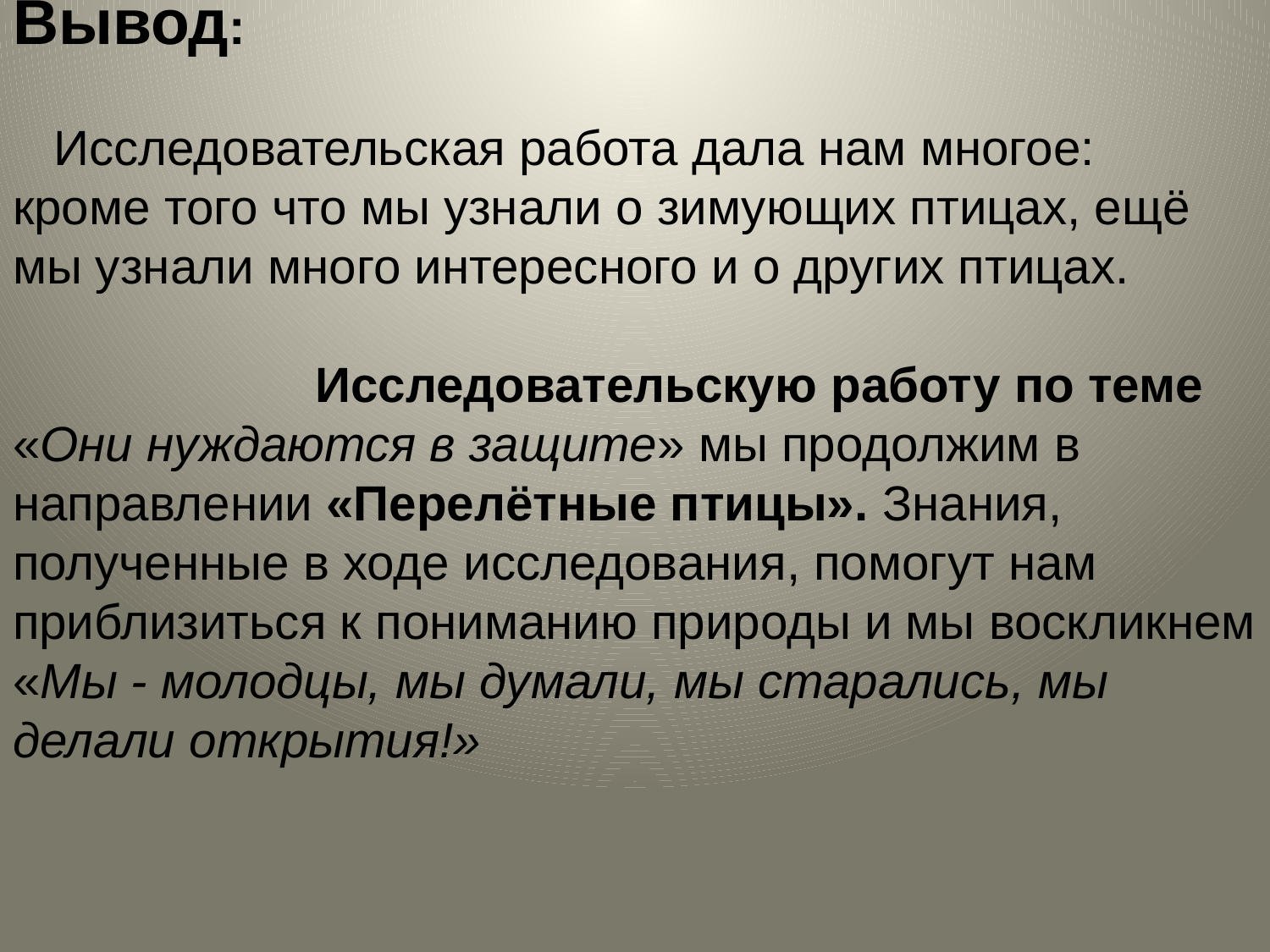

Вывод:

   Исследовательская работа дала нам многое:  кроме того что мы узнали о зимующих птицах, ещё мы узнали много интересного и о других птицах.                                                                                                                           Исследовательскую работу по теме «Они нуждаются в защите» мы продолжим в направлении «Перелётные птицы». Знания, полученные в ходе исследования, помогут нам приблизиться к пониманию природы и мы воскликнем «Мы - молодцы, мы думали, мы старались, мы делали открытия!»